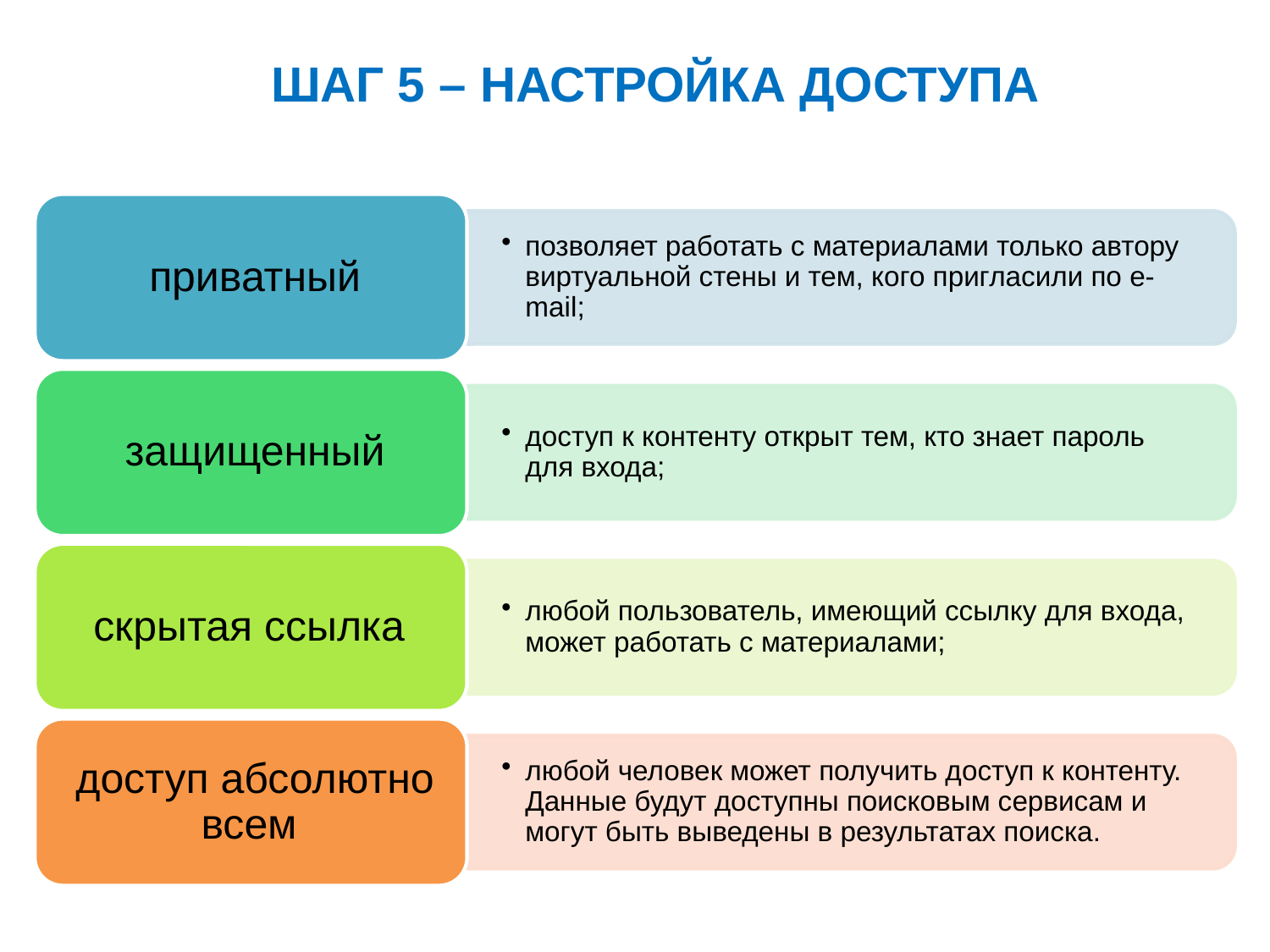

ШАГ 5 – НАСТРОЙКА ДОСТУПА
позволяет работать с материалами только автору виртуальной стены и тем, кого пригласили по e-mail;
приватный
доступ к контенту открыт тем, кто знает пароль для входа;
защищенный
любой пользователь, имеющий ссылку для входа, может работать с материалами;
скрытая ссылка
любой человек может получить доступ к контенту. Данные будут доступны поисковым сервисам и могут быть выведены в результатах поиска.
доступ абсолютно всем